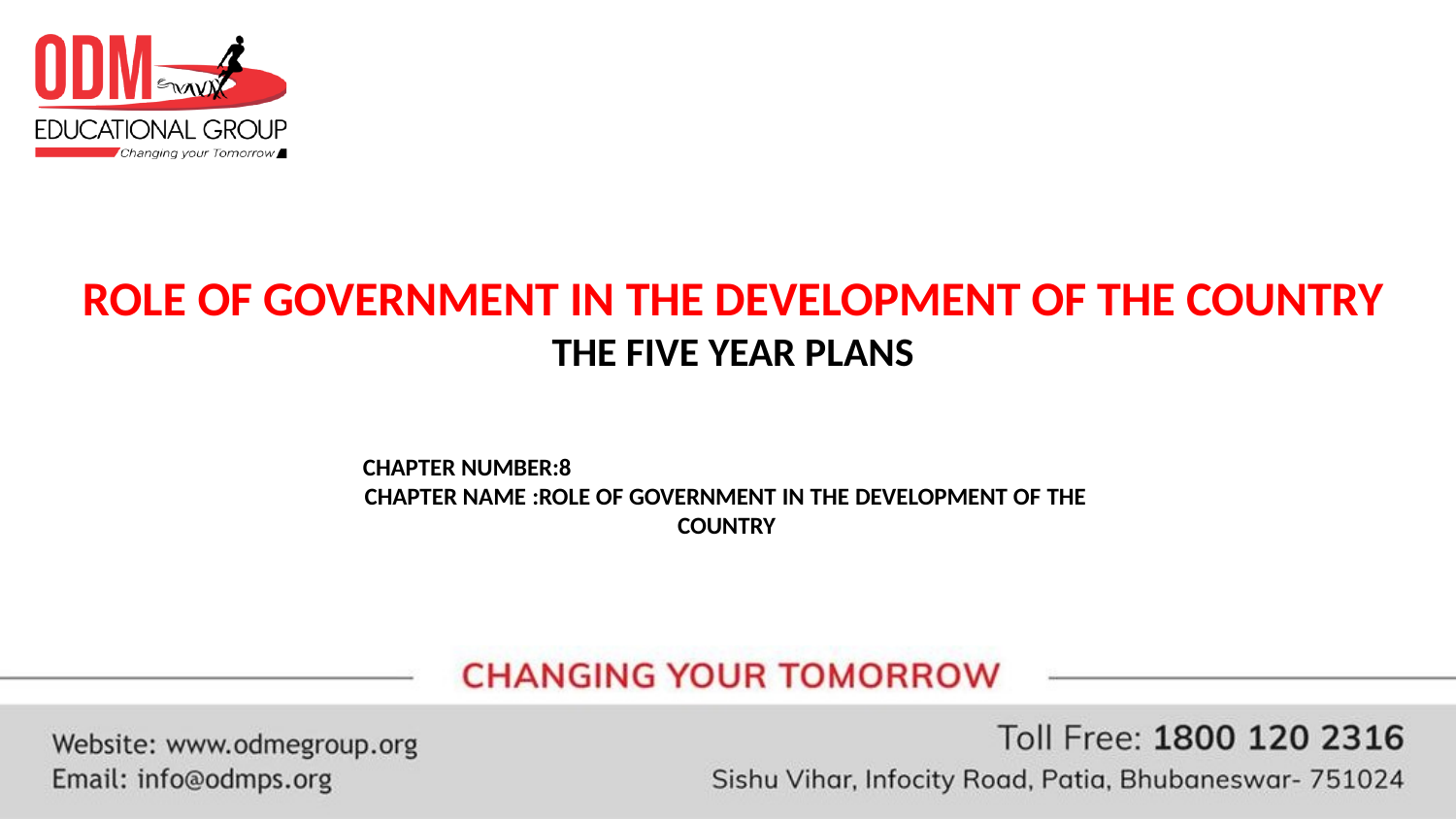

# ROLE OF GOVERNMENT IN THE DEVELOPMENT OF THE COUNTRY
THE FIVE YEAR PLANS
CHAPTER NUMBER:8
CHAPTER NAME :ROLE OF GOVERNMENT IN THE DEVELOPMENT OF THE
COUNTRY